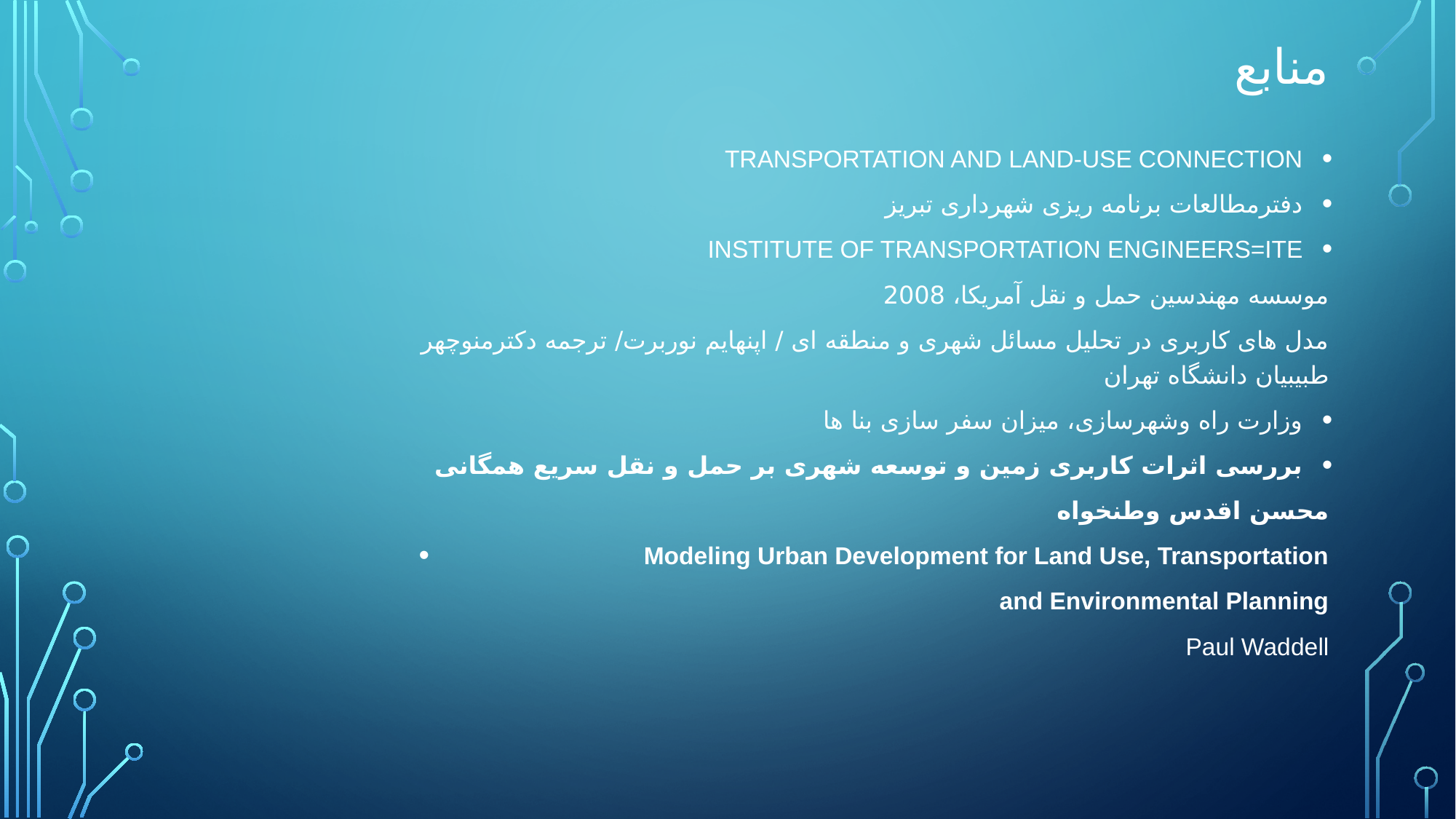

# منابع
TRANSPORTATION AND LAND-USE CONNECTION
دفترمطالعات برنامه ریزی شهرداری تبریز
INSTITUTE OF TRANSPORTATION ENGINEERS=ITE
موسسه مهندسین حمل و نقل آمریکا، 2008
مدل های کاربری در تحلیل مسائل شهری و منطقه ای / اپنهایم نوربرت/ ترجمه دكترمنوچهر
طبيبيان دانشگاه تهران
وزارت راه وشهرسازی، میزان سفر سازی بنا ها
بررسی اثرات کاربری زمین و توسعه شهری بر حمل و نقل سریع همگانی
محسن اقدس وطنخواه
Modeling Urban Development for Land Use, Transportation
and Environmental Planning
Paul Waddell